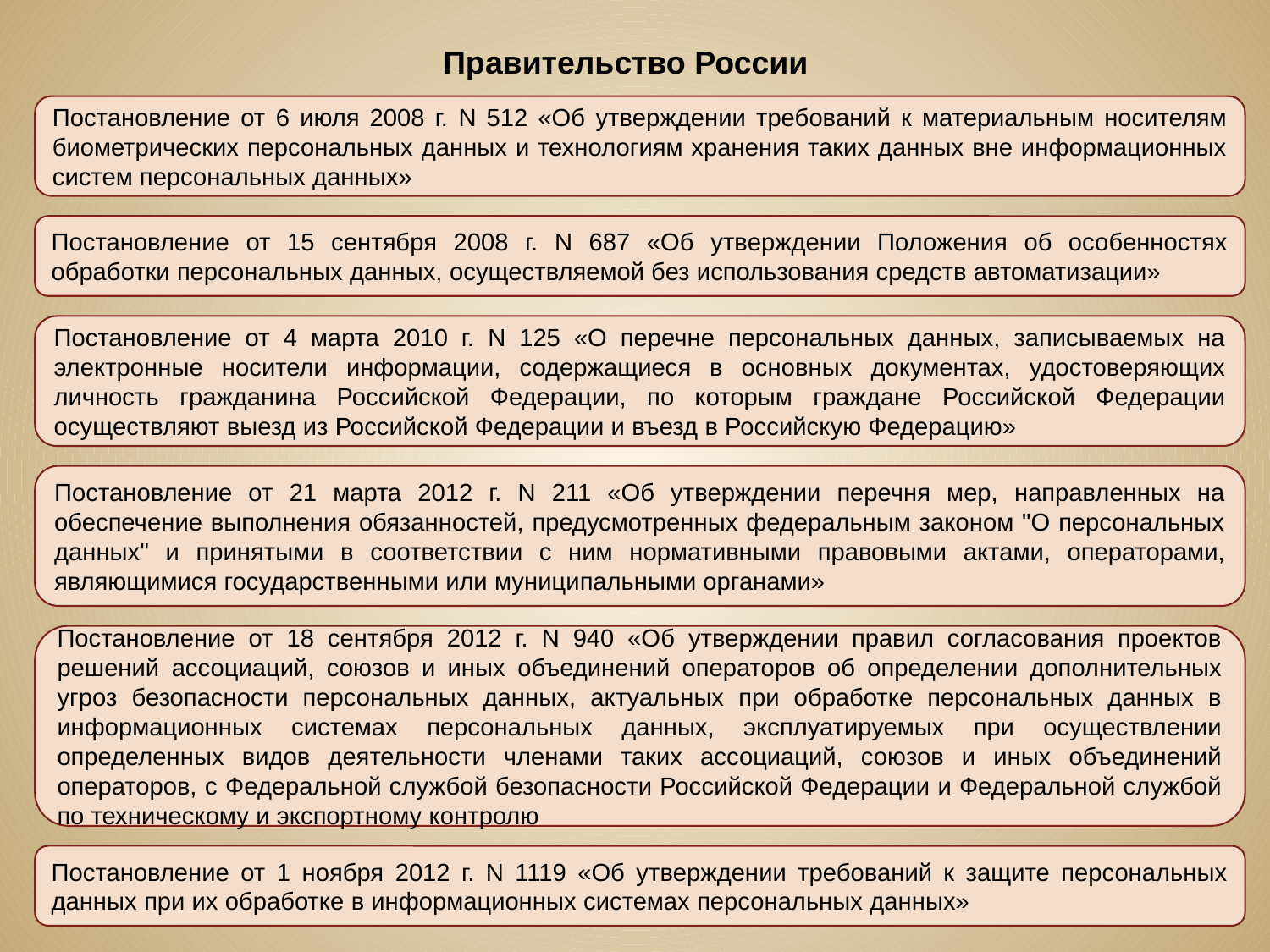

Правительство России
Постановление от 6 июля 2008 г. N 512 «Об утверждении требований к материальным носителям биометрических персональных данных и технологиям хранения таких данных вне информационных систем персональных данных»
Постановление от 15 сентября 2008 г. N 687 «Об утверждении Положения об особенностях обработки персональных данных, осуществляемой без использования средств автоматизации»
Постановление от 4 марта 2010 г. N 125 «О перечне персональных данных, записываемых на электронные носители информации, содержащиеся в основных документах, удостоверяющих личность гражданина Российской Федерации, по которым граждане Российской Федерации осуществляют выезд из Российской Федерации и въезд в Российскую Федерацию»
Постановление от 21 марта 2012 г. N 211 «Об утверждении перечня мер, направленных на обеспечение выполнения обязанностей, предусмотренных федеральным законом "О персональных данных" и принятыми в соответствии с ним нормативными правовыми актами, операторами, являющимися государственными или муниципальными органами»
Постановление от 18 сентября 2012 г. N 940 «Об утверждении правил согласования проектов решений ассоциаций, союзов и иных объединений операторов об определении дополнительных угроз безопасности персональных данных, актуальных при обработке персональных данных в информационных системах персональных данных, эксплуатируемых при осуществлении определенных видов деятельности членами таких ассоциаций, союзов и иных объединений операторов, с Федеральной службой безопасности Российской Федерации и Федеральной службой по техническому и экспортному контролю
Постановление от 1 ноября 2012 г. N 1119 «Об утверждении требований к защите персональных данных при их обработке в информационных системах персональных данных»